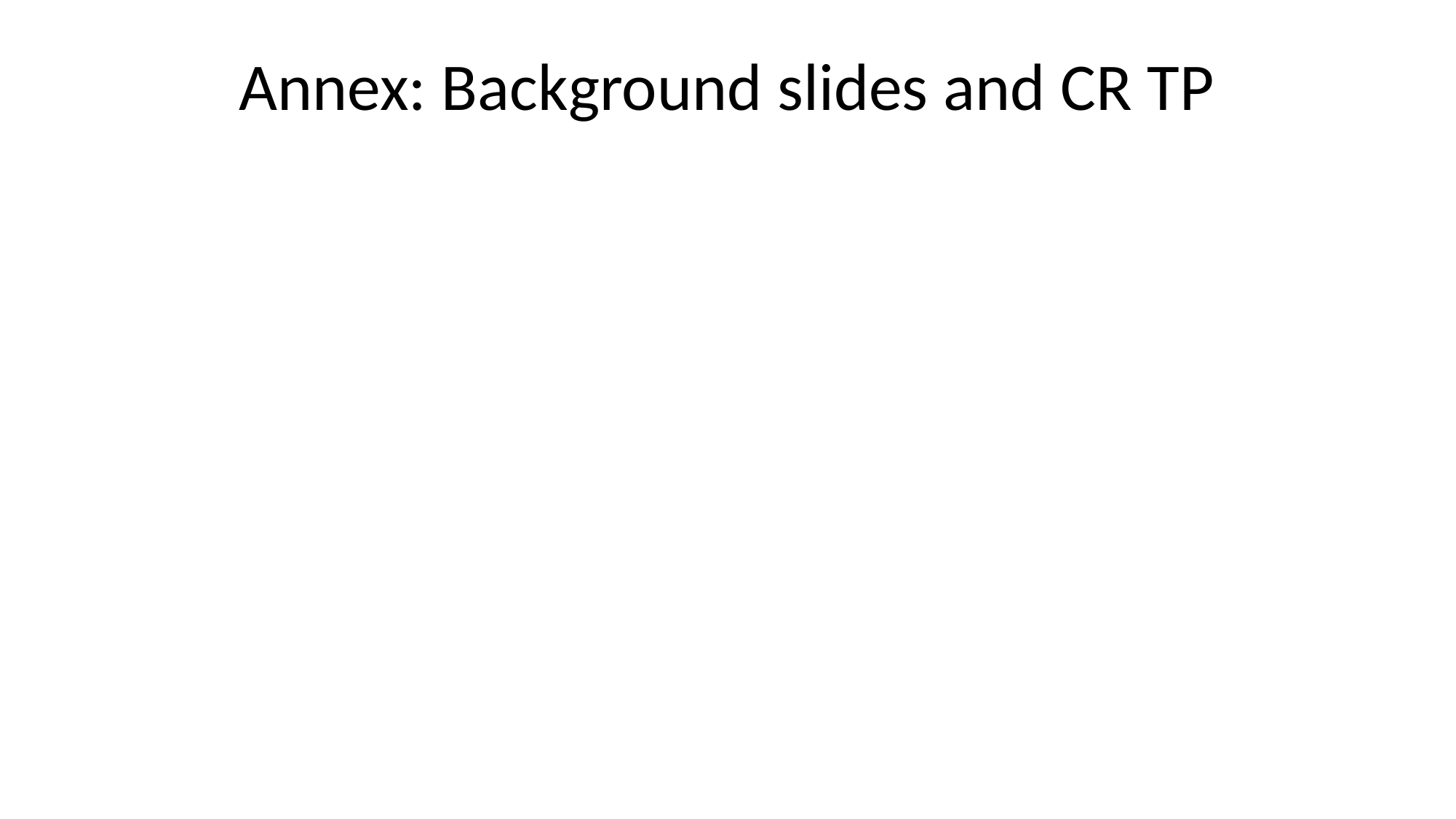

# Annex: Background slides and CR TP